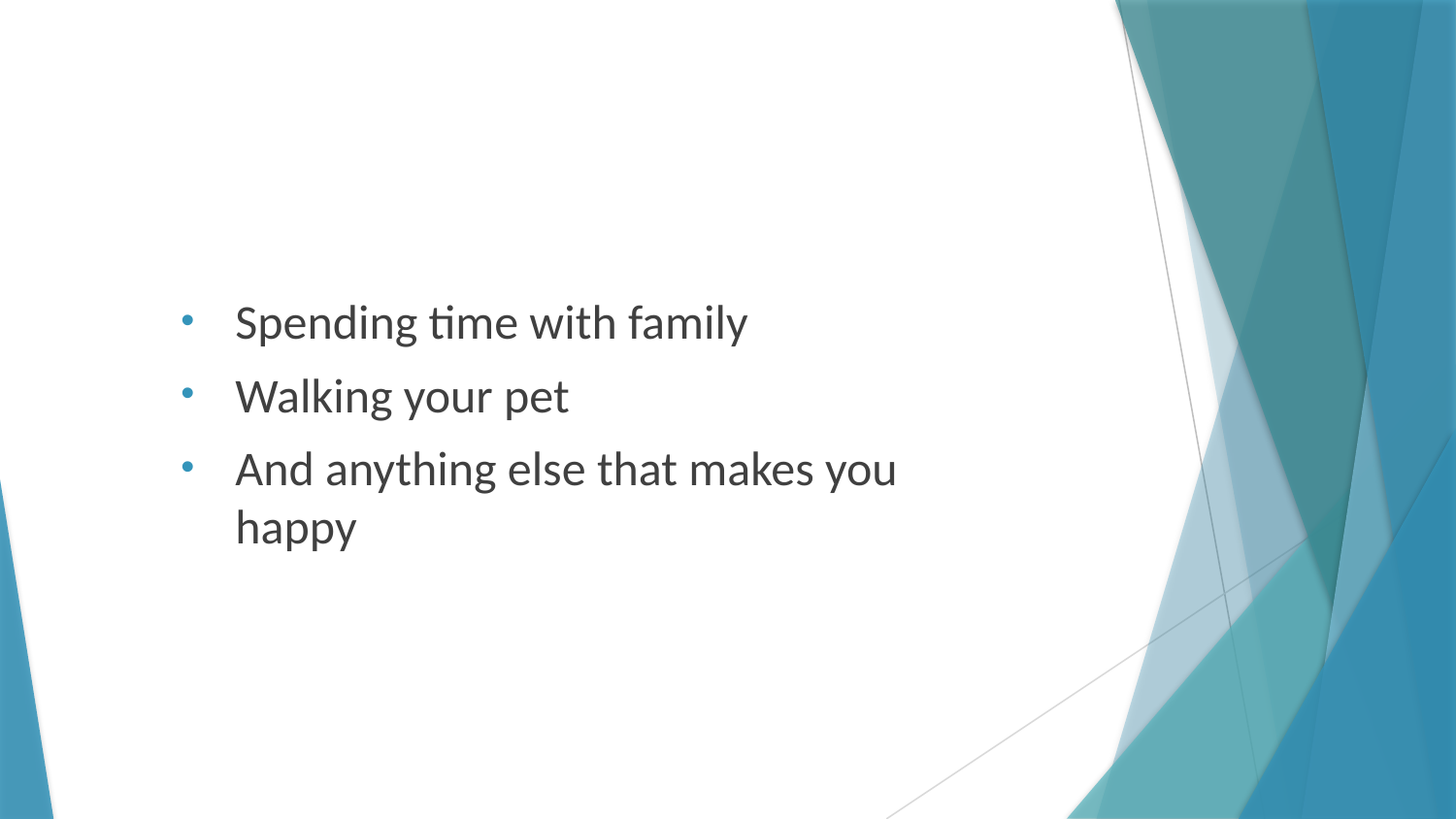

Spending time with family
Walking your pet
And anything else that makes you happy